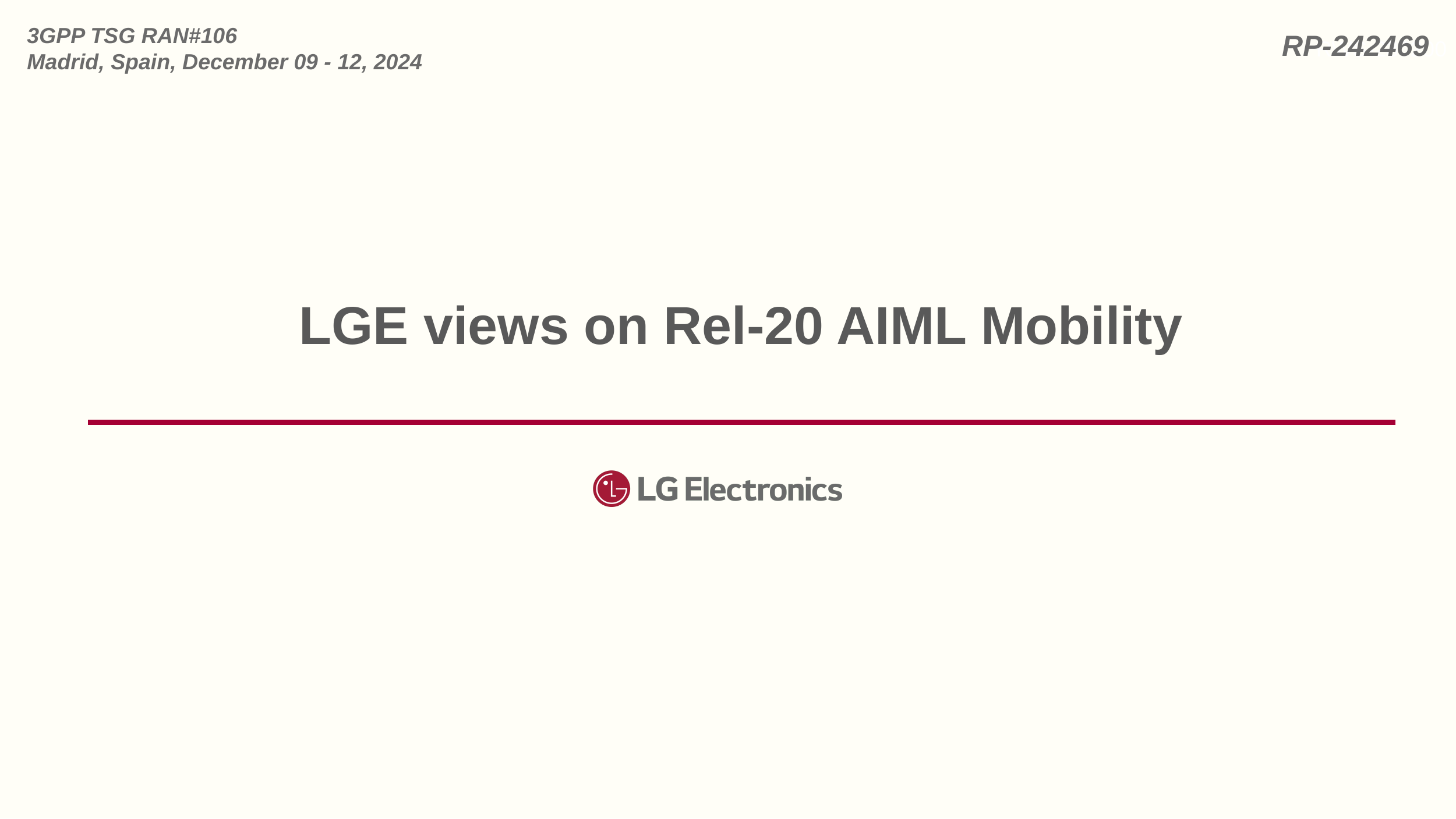

# LGE views on Rel-20 AIML Mobility